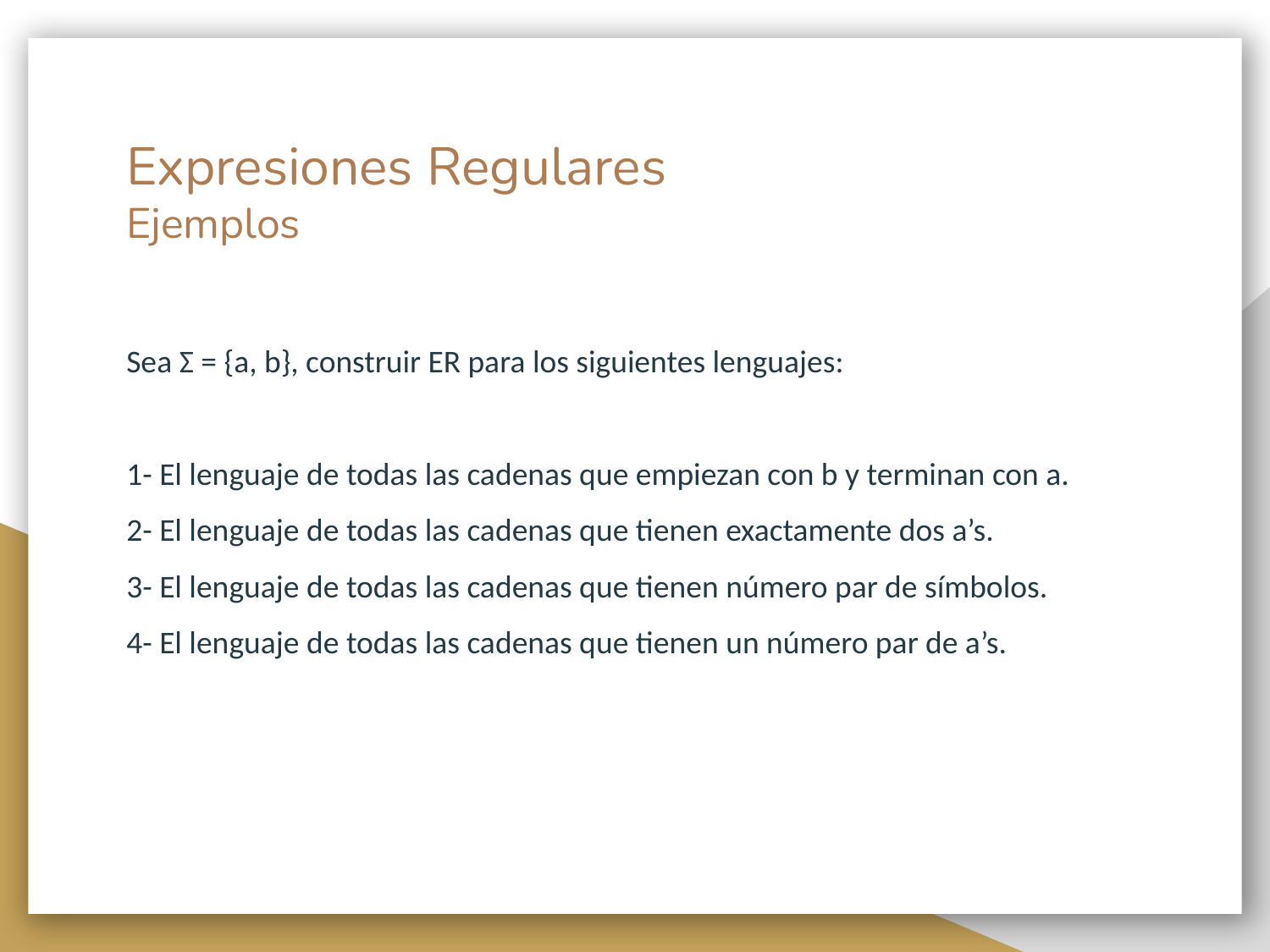

# Expresiones Regulares Ejemplos
Sea Σ = {a, b}, construir ER para los siguientes lenguajes:

1- El lenguaje de todas las cadenas que empiezan con b y terminan con a.
2- El lenguaje de todas las cadenas que tienen exactamente dos a’s.
3- El lenguaje de todas las cadenas que tienen número par de símbolos.
4- El lenguaje de todas las cadenas que tienen un número par de a’s.